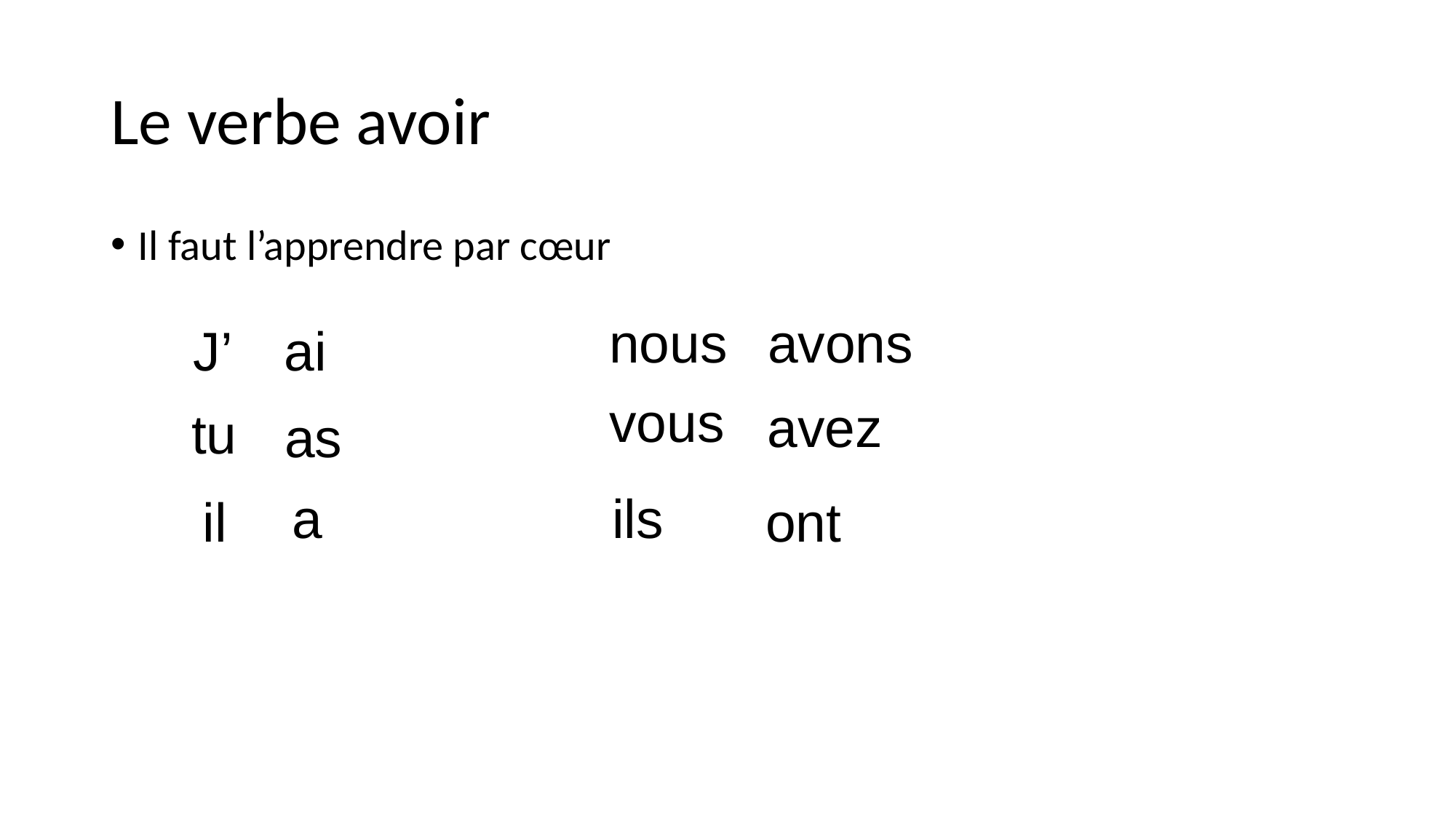

# Le verbe avoir
Il faut l’apprendre par cœur

nous

avons

J’

ai

vous

avez

tu

as

a

ils

il

ont